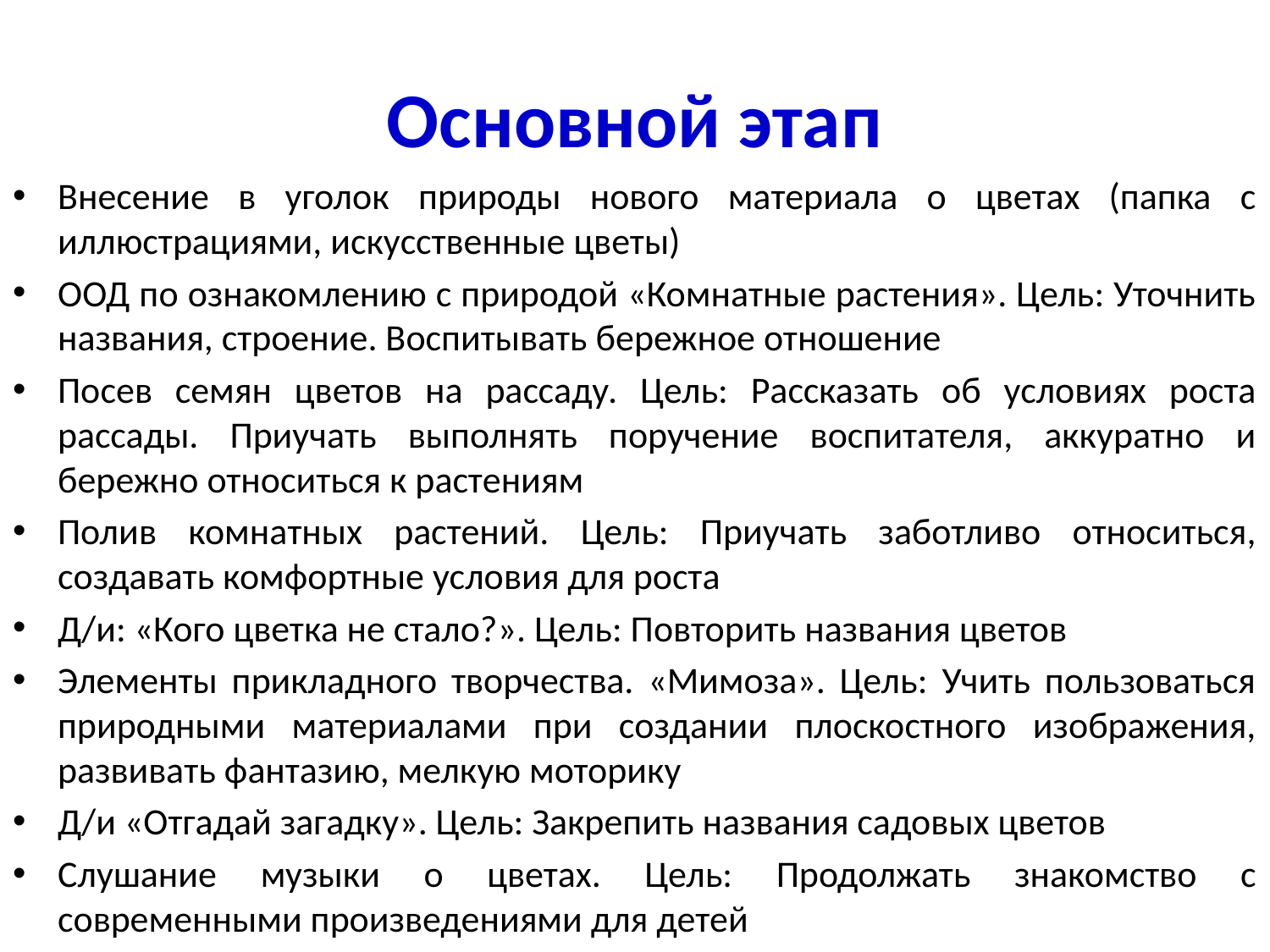

# Основной этап
Внесение в уголок природы нового материала о цветах (папка с иллюстрациями, искусственные цветы)
ООД по ознакомлению с природой «Комнатные растения». Цель: Уточнить названия, строение. Воспитывать бережное отношение
Посев семян цветов на рассаду. Цель: Рассказать об условиях роста рассады. Приучать выполнять поручение воспитателя, аккуратно и бережно относиться к растениям
Полив комнатных растений. Цель: Приучать заботливо относиться, создавать комфортные условия для роста
Д/и: «Кого цветка не стало?». Цель: Повторить названия цветов
Элементы прикладного творчества. «Мимоза». Цель: Учить пользоваться природными материалами при создании плоскостного изображения, развивать фантазию, мелкую моторику
Д/и «Отгадай загадку». Цель: Закрепить названия садовых цветов
Слушание музыки о цветах. Цель: Продолжать знакомство с современными произведениями для детей